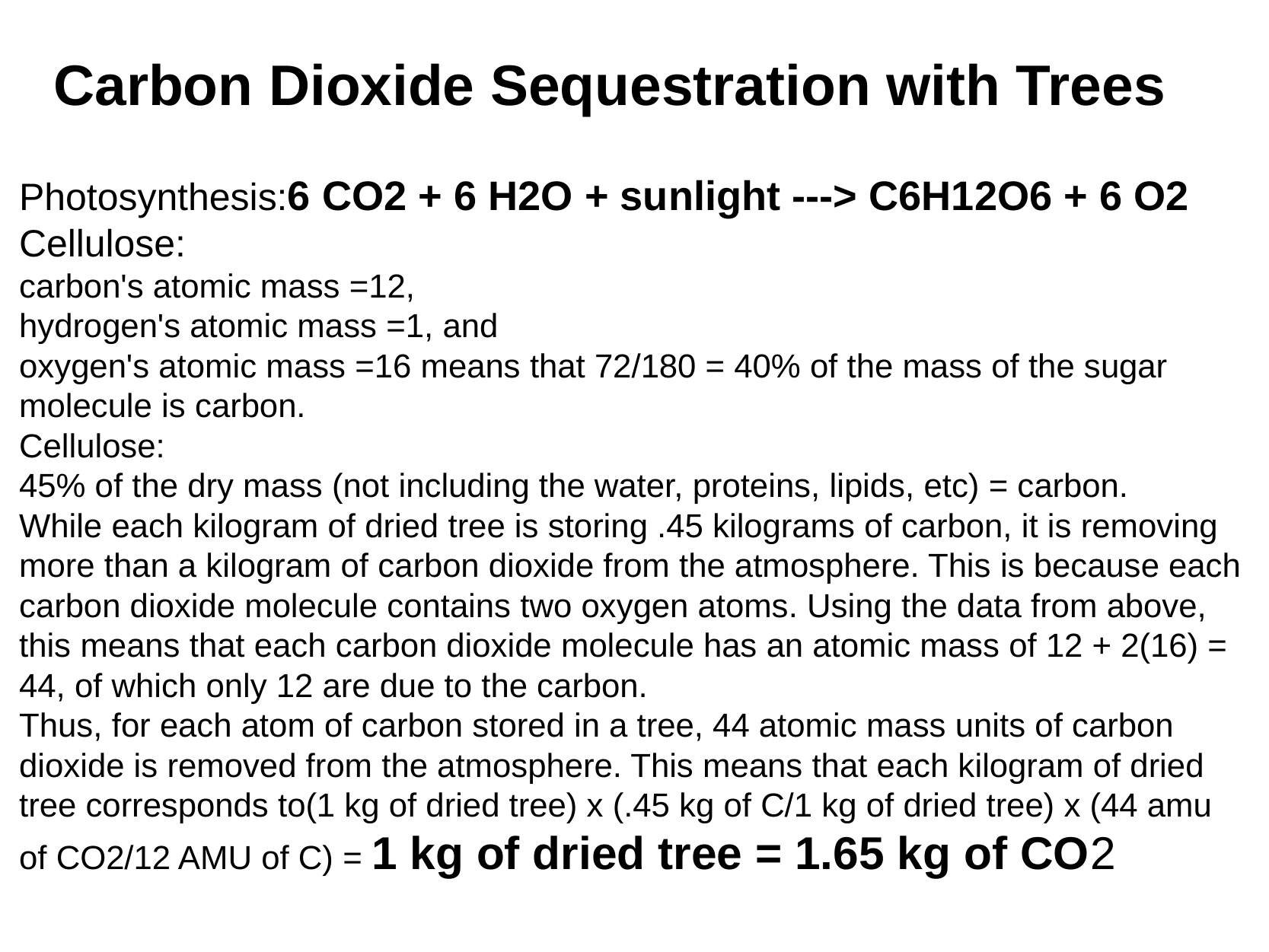

Carbon Dioxide Sequestration with Trees
Photosynthesis:6 CO2 + 6 H2O + sunlight ---> C6H12O6 + 6 O2
Cellulose:
carbon's atomic mass =12,
hydrogen's atomic mass =1, and
oxygen's atomic mass =16 means that 72/180 = 40% of the mass of the sugar molecule is carbon.
Cellulose:
45% of the dry mass (not including the water, proteins, lipids, etc) = carbon.
While each kilogram of dried tree is storing .45 kilograms of carbon, it is removing more than a kilogram of carbon dioxide from the atmosphere. This is because each carbon dioxide molecule contains two oxygen atoms. Using the data from above, this means that each carbon dioxide molecule has an atomic mass of 12 + 2(16) = 44, of which only 12 are due to the carbon.
Thus, for each atom of carbon stored in a tree, 44 atomic mass units of carbon dioxide is removed from the atmosphere. This means that each kilogram of dried tree corresponds to(1 kg of dried tree) x (.45 kg of C/1 kg of dried tree) x (44 amu of CO2/12 AMU of C) = 1 kg of dried tree = 1.65 kg of CO2